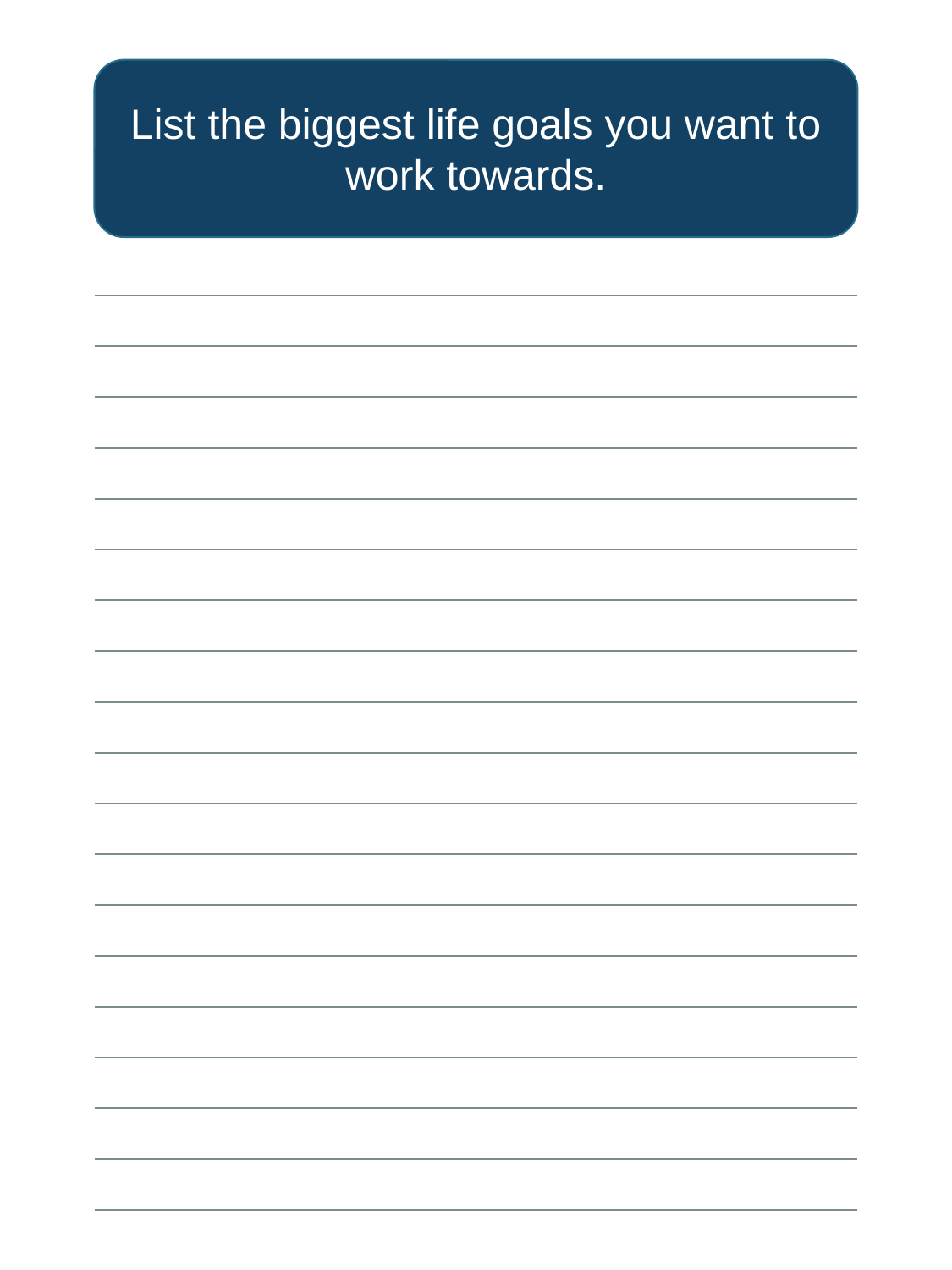

List the biggest life goals you want to work towards.
|  |
| --- |
|  |
|  |
|  |
|  |
|  |
|  |
|  |
|  |
|  |
|  |
|  |
|  |
|  |
|  |
|  |
|  |
|  |